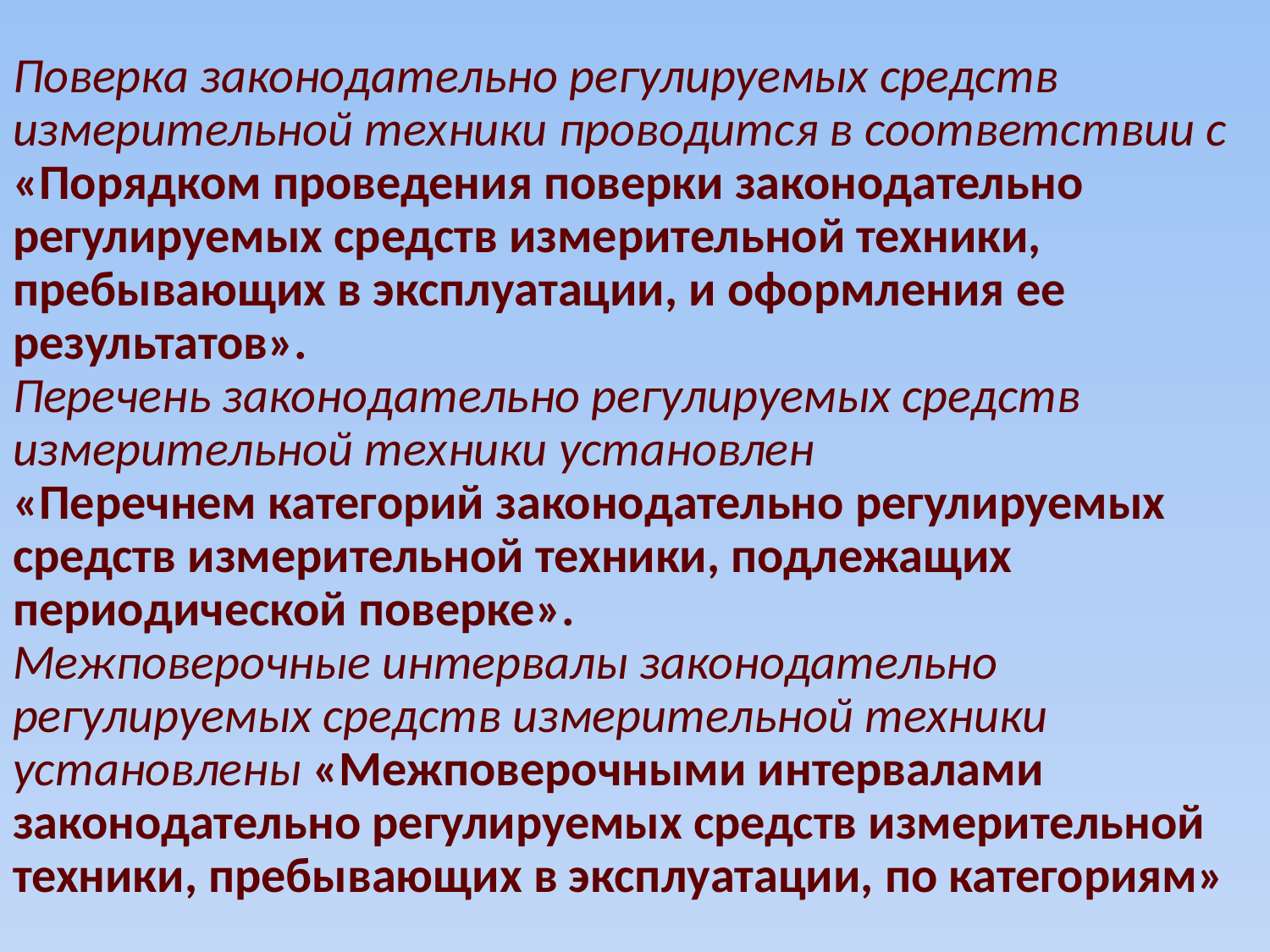

# Поверка законодательно регулируемых средств измерительной техники проводится в соответствии с «Порядком проведения поверки законодательно регулируемых средств измерительной техники, пребывающих в эксплуатации, и оформления ее результатов». Перечень законодательно регулируемых средств измерительной техники установлен «Перечнем категорий законодательно регулируемых средств измерительной техники, подлежащих периодической поверке». Межповерочные интервалы законодательно регулируемых средств измерительной техники установлены «Межповерочными интервалами законодательно регулируемых средств измерительной техники, пребывающих в эксплуатации, по категориям»